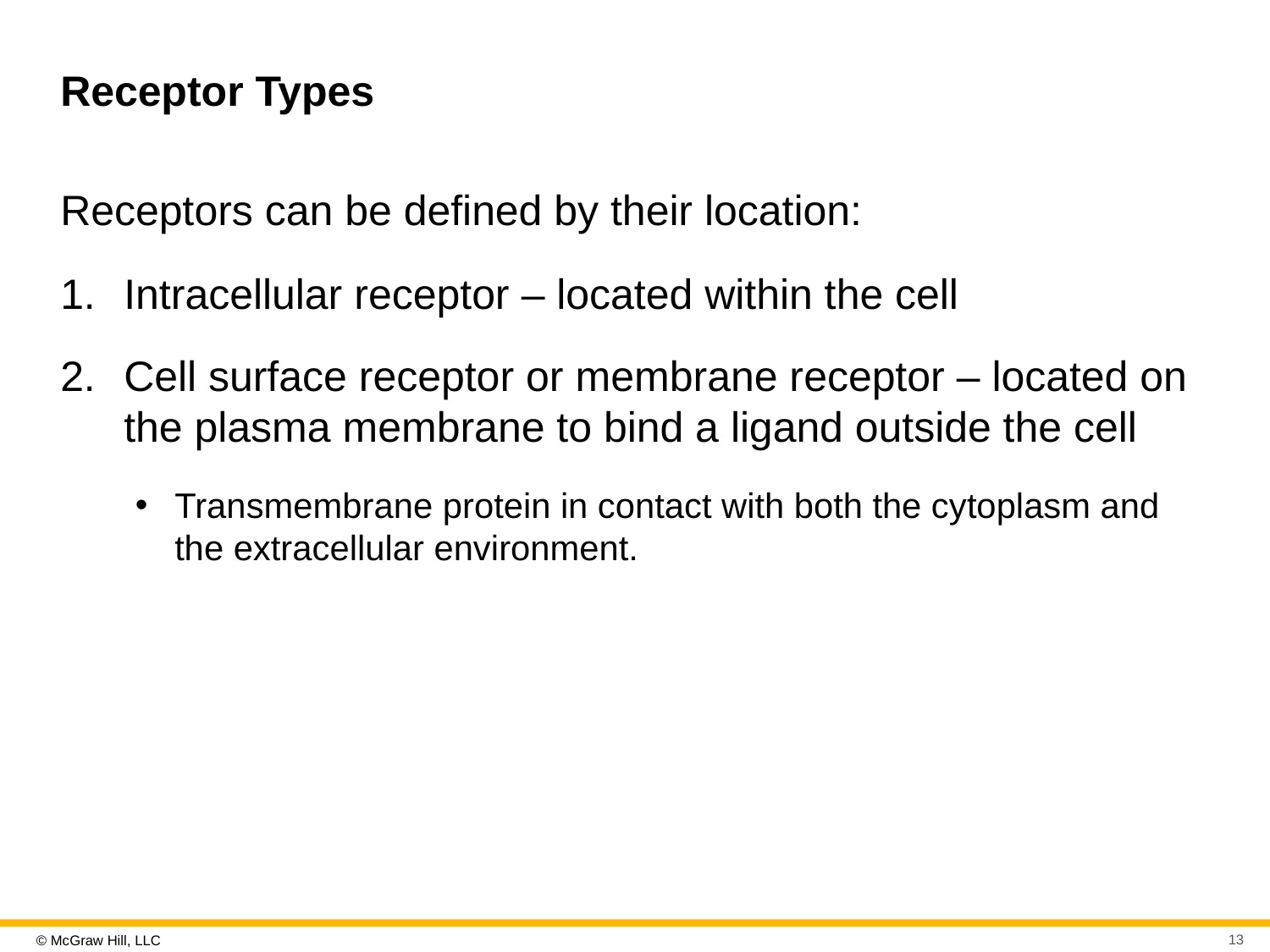

# Receptor Types
Receptors can be defined by their location:
Intracellular receptor – located within the cell
Cell surface receptor or membrane receptor – located on the plasma membrane to bind a ligand outside the cell
Transmembrane protein in contact with both the cytoplasm and the extracellular environment.
13